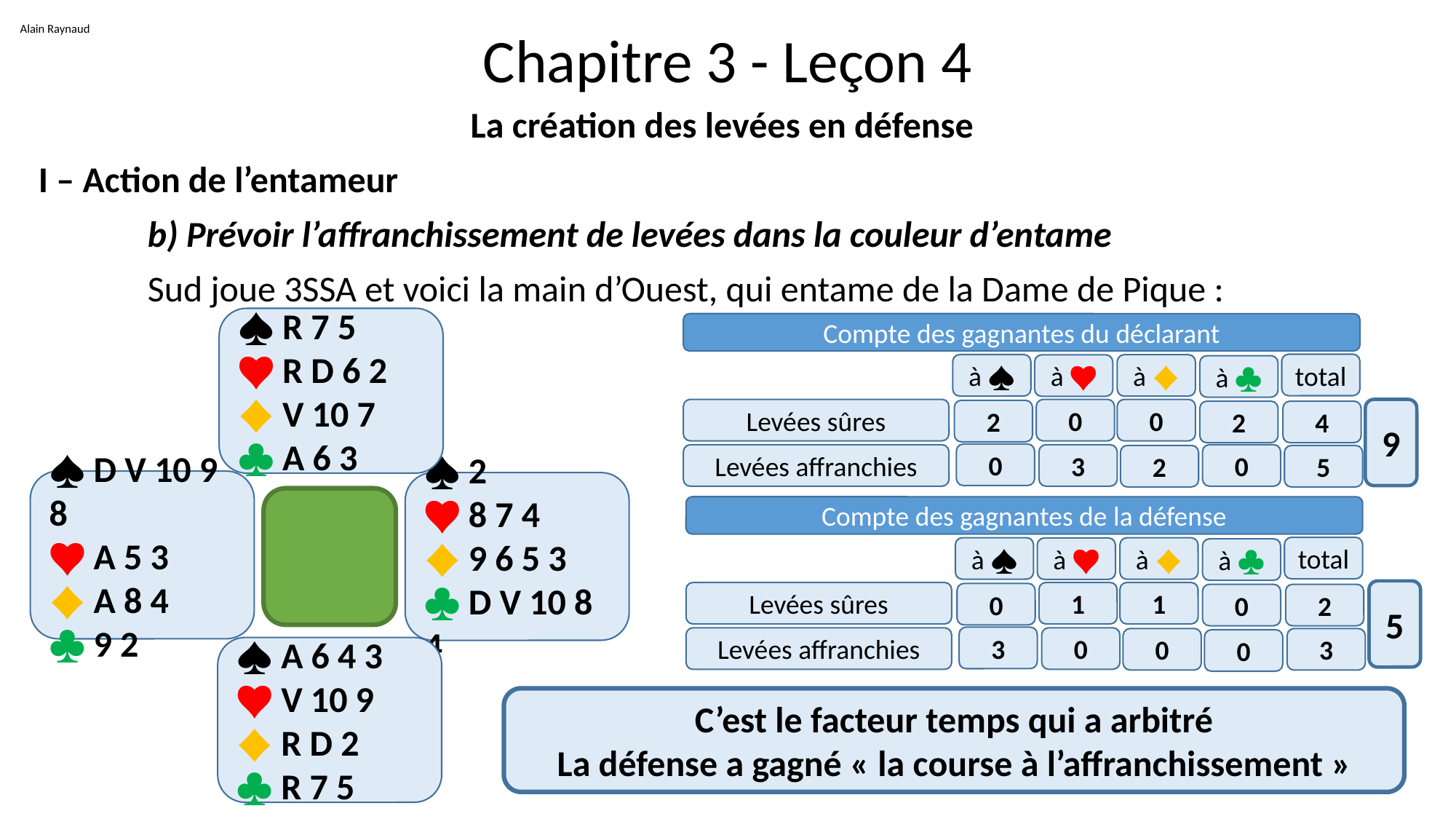

Alain Raynaud
# Chapitre 3 - Leçon 4
La création des levées en défense
I – Action de l’entameur
	b) Prévoir l’affranchissement de levées dans la couleur d’entame
	Sud joue 3SSA et voici la main d’Ouest, qui entame de la Dame de Pique :
♠ R 7 5
♥ R D 6 2
♦ V 10 7
♣ A 6 3
Compte des gagnantes du déclarant
total
à ♠
à ♦
à ♥
à ♣
Levées sûres
0
0
9
2
2
4
0
3
0
Levées affranchies
2
5
♠ D V 10 9 8
♥ A 5 3
♦ A 8 4
♣ 9 2
♠ 2
♥ 8 7 4
♦ 9 6 5 3
♣ D V 10 8 4

Compte des gagnantes de la défense
total
à ♠
à ♦
à ♥
à ♣
5
Levées sûres
1
1
0
0
2
3
0
Levées affranchies
0
3
0
♠ A 6 4 3
♥ V 10 9
♦ R D 2
♣ R 7 5
C’est le facteur temps qui a arbitré
La défense a gagné « la course à l’affranchissement »